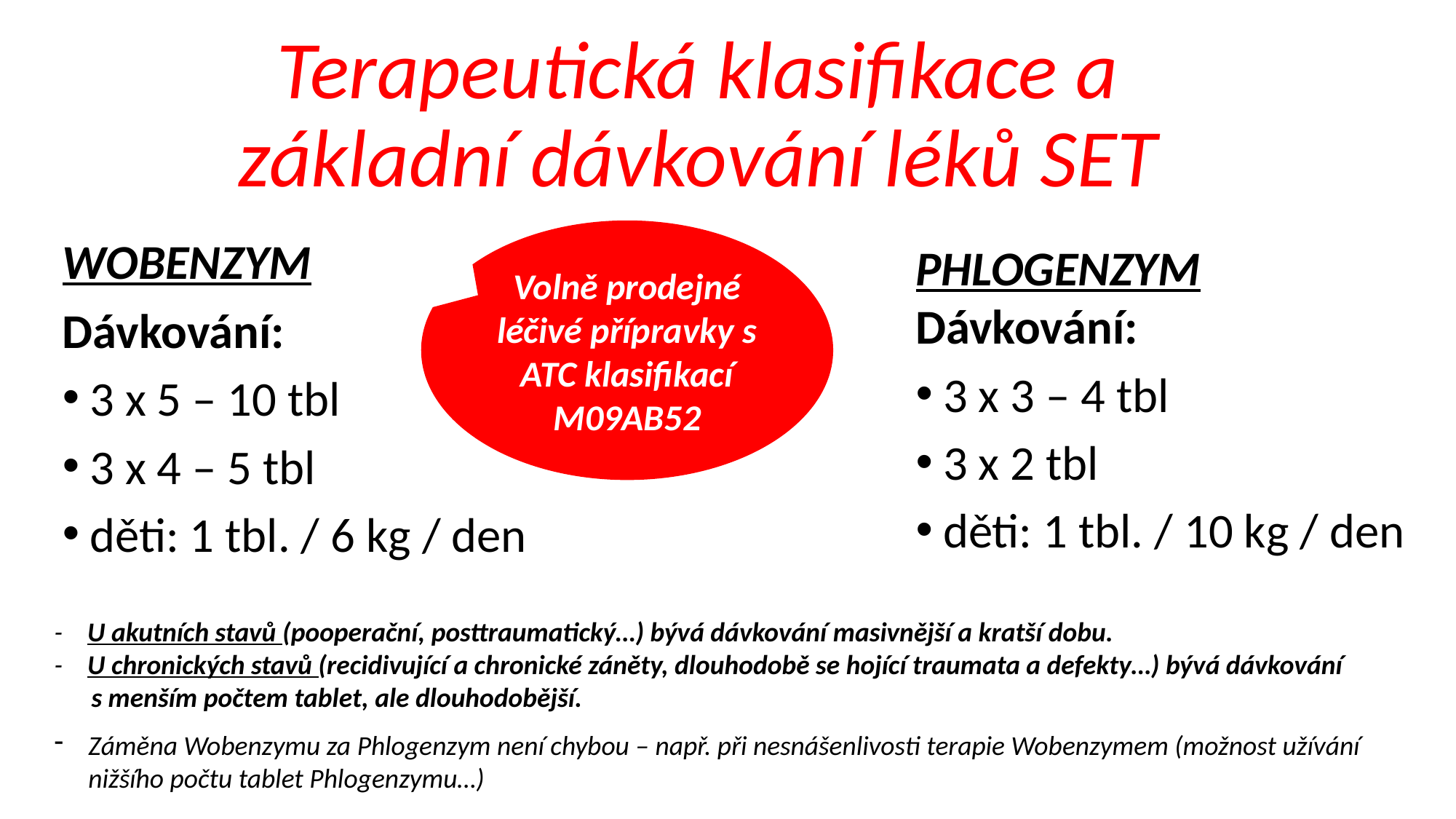

# Terapeutická klasifikace a základní dávkování léků SET
Volně prodejné léčivé přípravky s ATC klasifikací M09AB52
WOBENZYM
Dávkování:
3 x 5 – 10 tbl
3 x 4 – 5 tbl
děti: 1 tbl. / 6 kg / den
PHLOGENZYM Dávkování:
3 x 3 – 4 tbl
3 x 2 tbl
děti: 1 tbl. / 10 kg / den

-    U akutních stavů (pooperační, posttraumatický…) bývá dávkování masivnější a kratší dobu.
-    U chronických stavů (recidivující a chronické záněty, dlouhodobě se hojící traumata a defekty…) bývá dávkování
      s menším počtem tablet, ale dlouhodobější.
Záměna Wobenzymu za Phlogenzym není chybou – např. při nesnášenlivosti terapie Wobenzymem (možnost užívání nižšího počtu tablet Phlogenzymu…)